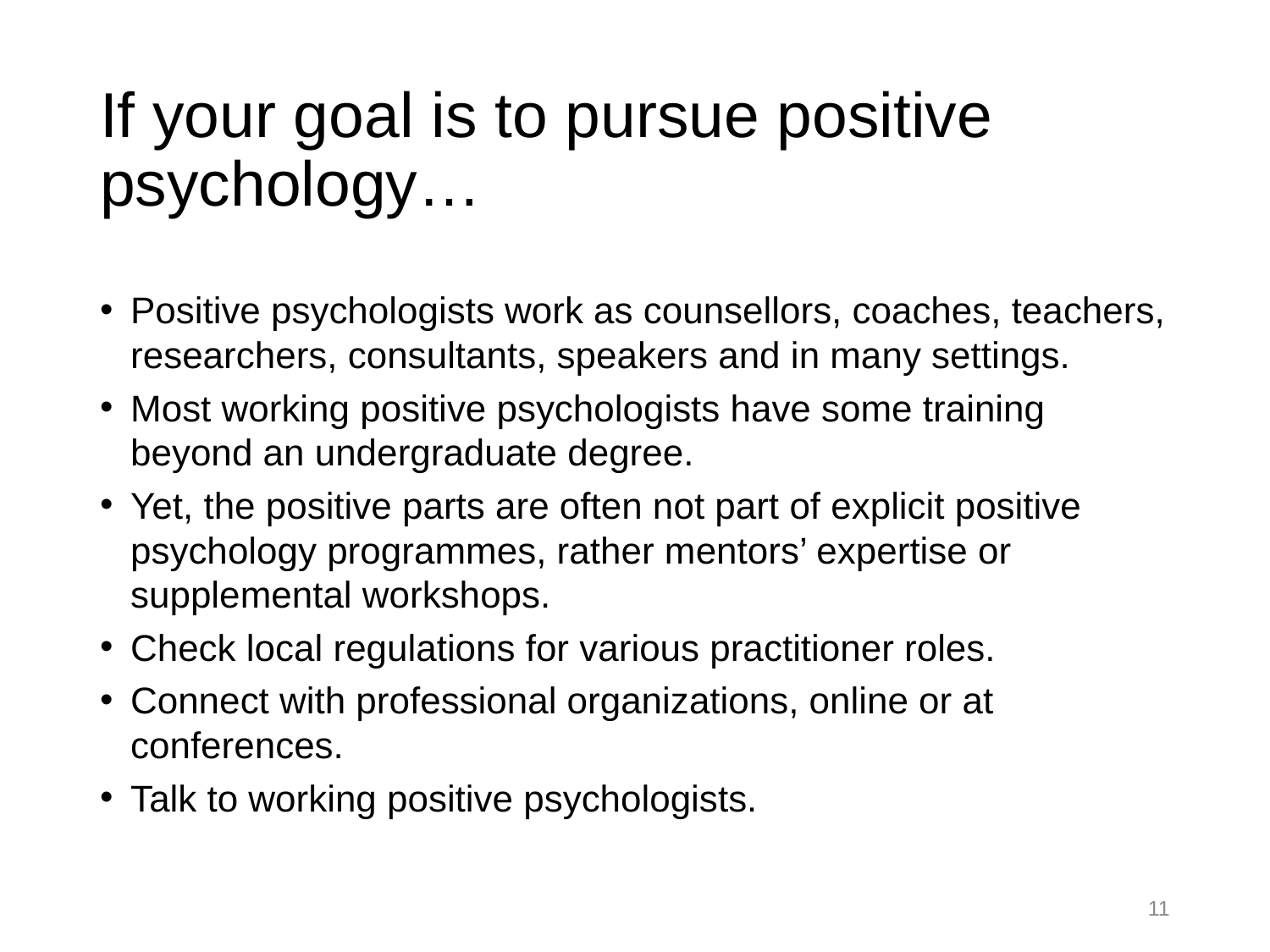

# If your goal is to pursue positive psychology…
Positive psychologists work as counsellors, coaches, teachers, researchers, consultants, speakers and in many settings.
Most working positive psychologists have some training beyond an undergraduate degree.
Yet, the positive parts are often not part of explicit positive psychology programmes, rather mentors’ expertise or supplemental workshops.
Check local regulations for various practitioner roles.
Connect with professional organizations, online or at conferences.
Talk to working positive psychologists.
11